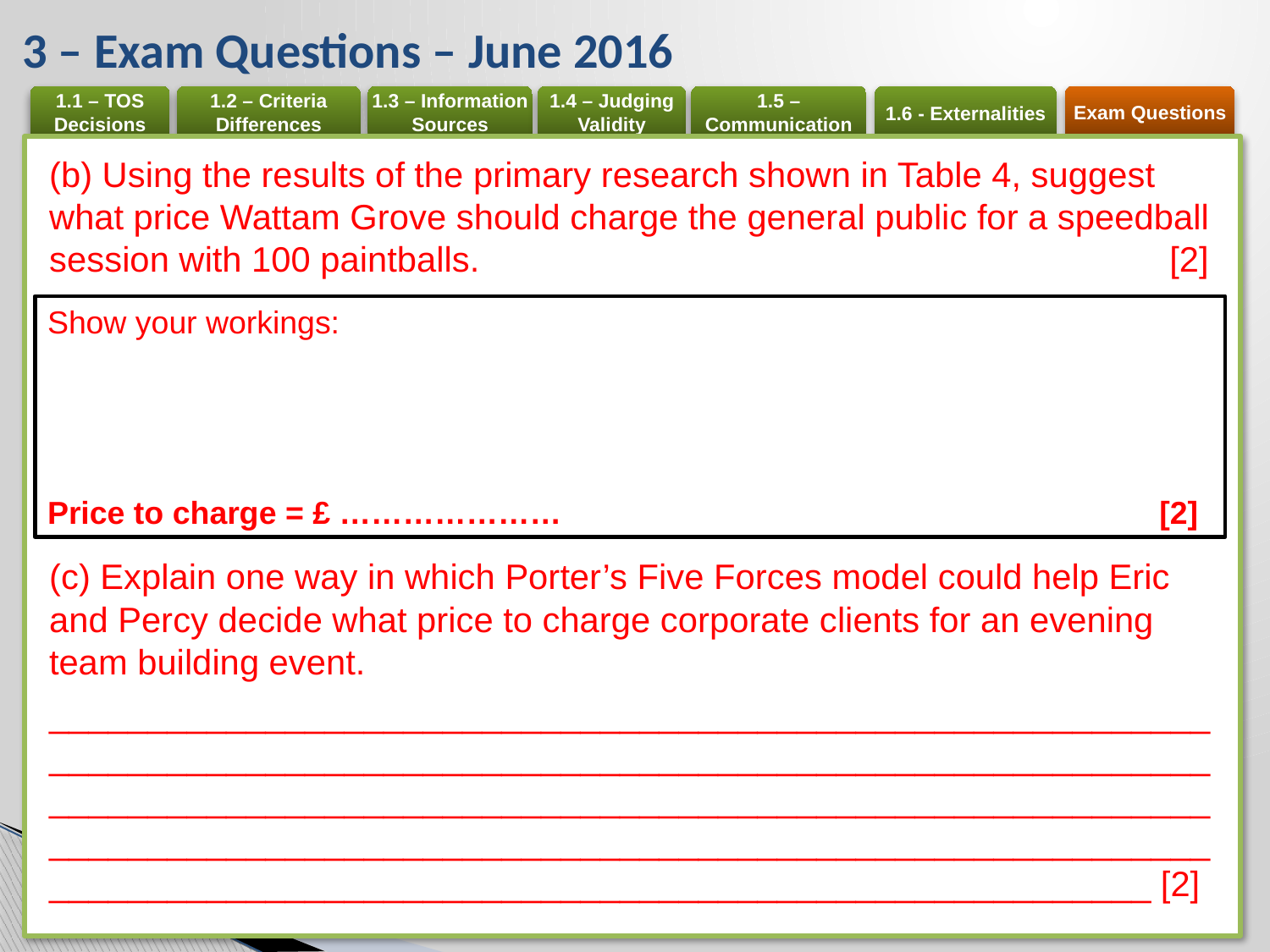

# 3 – Exam Questions – June 2016
(b) Using the results of the primary research shown in Table 4, suggest what price Wattam Grove should charge the general public for a speedball session with 100 paintballs.	[2]

(c) Explain one way in which Porter’s Five Forces model could help Eric and Percy decide what price to charge corporate clients for an evening team building event.
____________________________________________________________________________________________________________________________________________________________________________________________________________________________________________________________________________________________________ [2]
Show your workings:

Price to charge = £ …………………	[2]